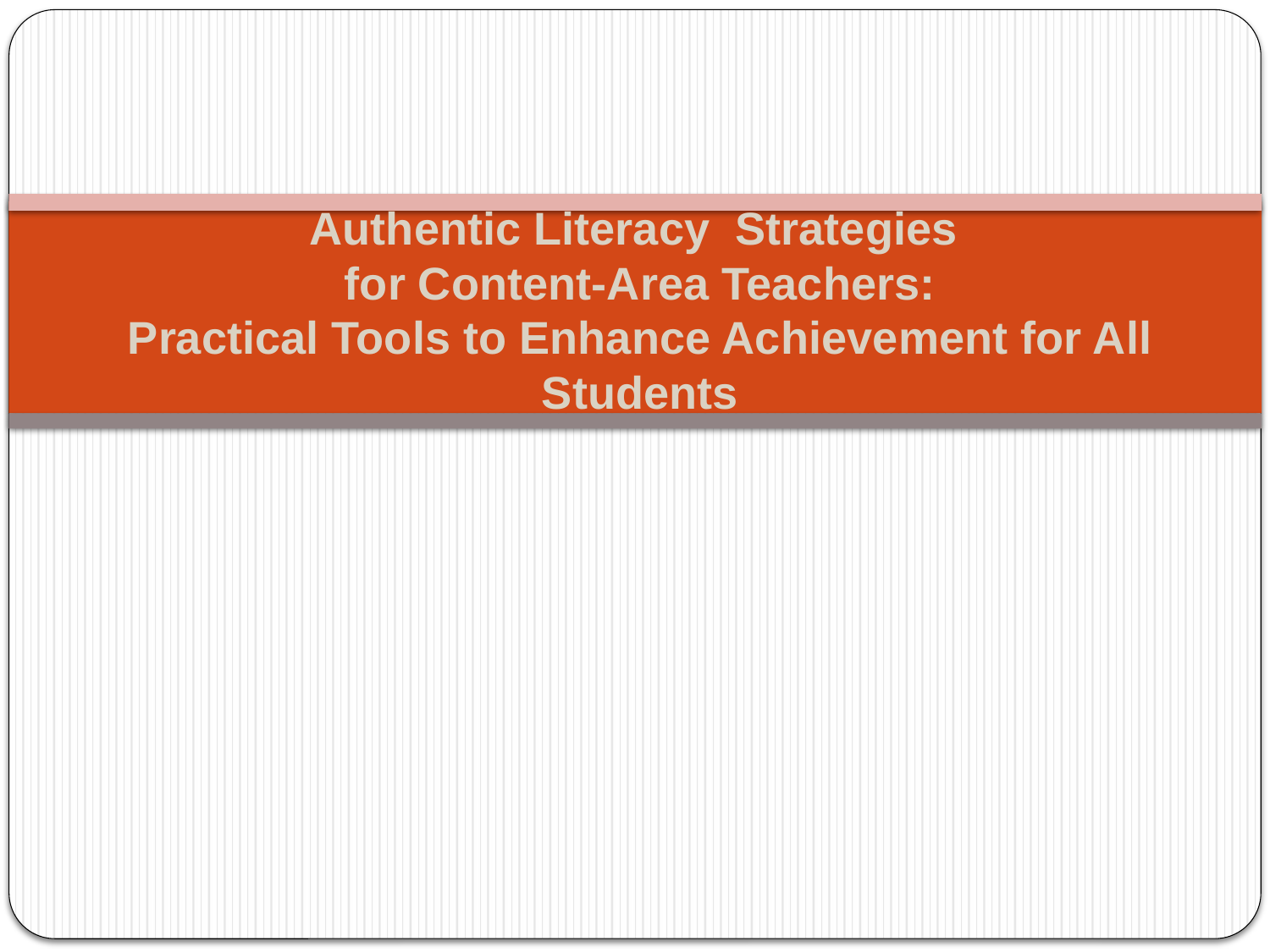

# Authentic Literacy  Strategies for Content-Area Teachers: Practical Tools to Enhance Achievement for All Students